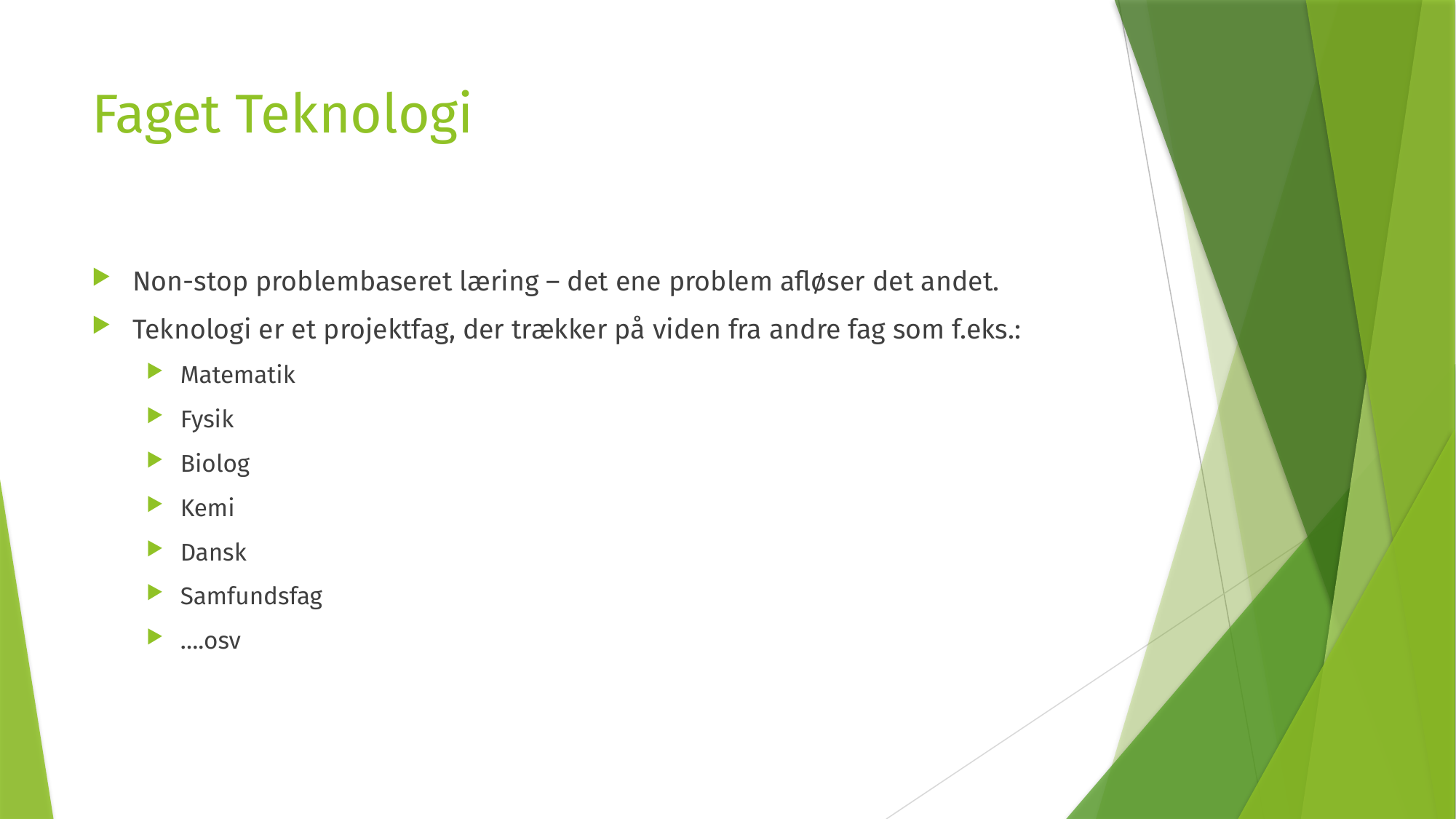

# Faget Teknologi
Non-stop problembaseret læring – det ene problem afløser det andet.
Teknologi er et projektfag, der trækker på viden fra andre fag som f.eks.:
Matematik
Fysik
Biolog
Kemi
Dansk
Samfundsfag
….osv